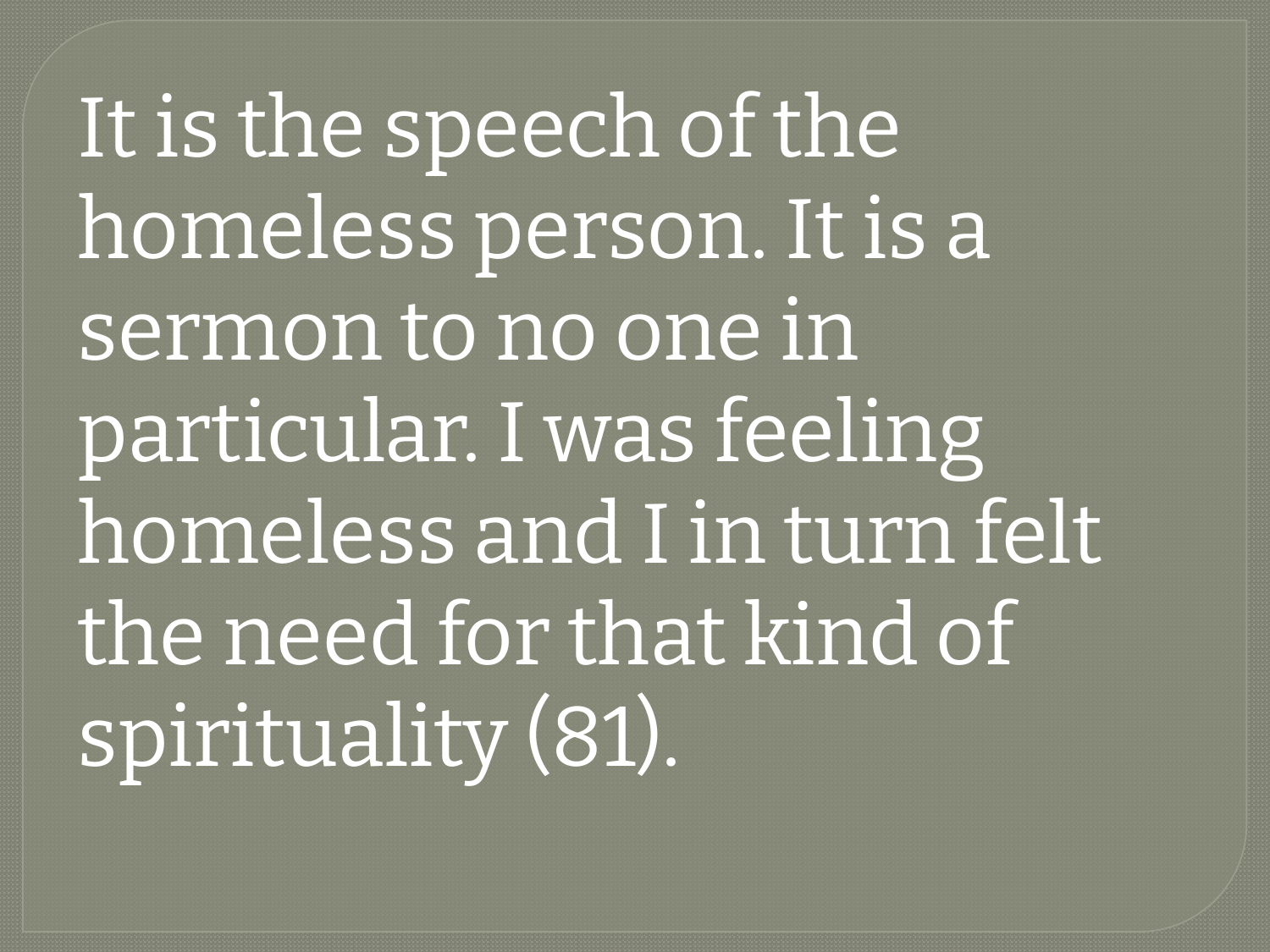

It is the speech of the homeless person. It is a sermon to no one in particular. I was feeling homeless and I in turn felt the need for that kind of spirituality (81).